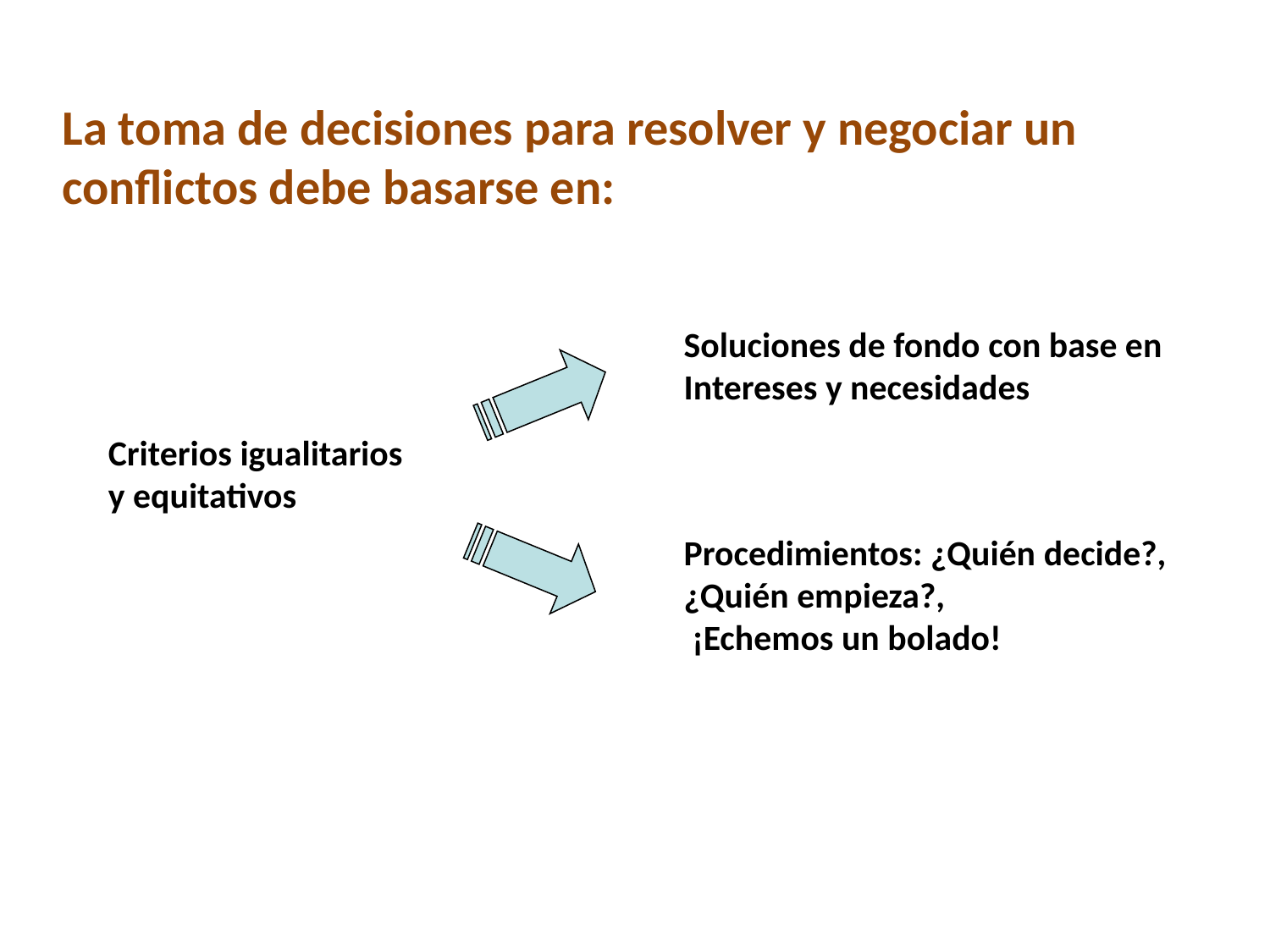

La toma de decisiones para resolver y negociar un conflictos debe basarse en:

Soluciones de fondo con base en
Intereses y necesidades

Criterios igualitarios y equitativos
Procedimientos: ¿Quién decide?,
¿Quién empieza?,
 ¡Echemos un bolado!